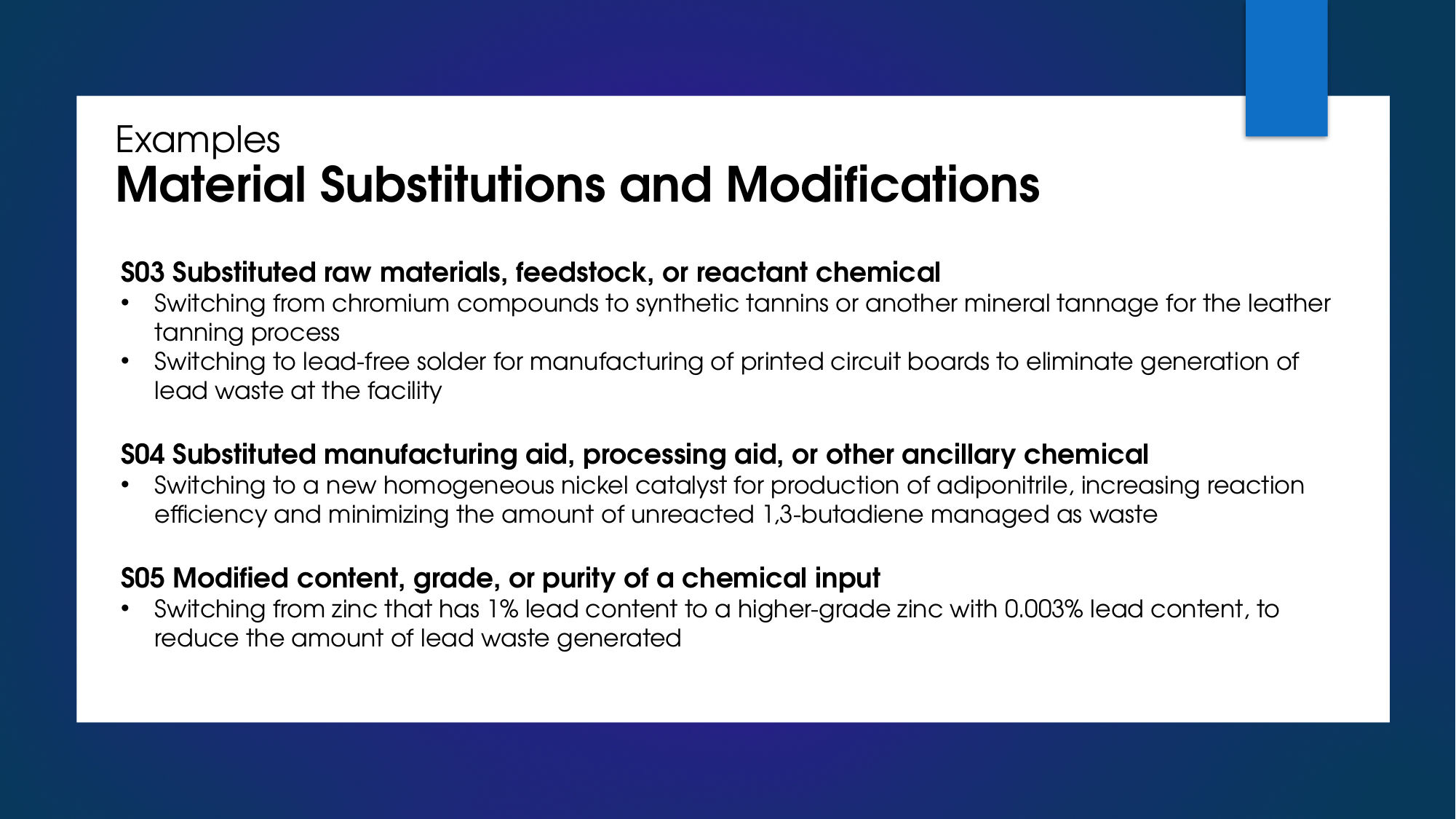

10

# Examples Material Substitutions and Modifications
S03 Substituted raw materials, feedstock, or reactant chemical
Switching from chromium compounds to synthetic tannins or another mineral tannage for the leather tanning process
Switching to lead-free solder for manufacturing of printed circuit boards to eliminate generation of lead waste at the facility

S04 Substituted manufacturing aid, processing aid, or other ancillary chemical
Switching to a new homogeneous nickel catalyst for production of adiponitrile, increasing reaction efficiency and minimizing the amount of unreacted 1,3-butadiene managed as waste

S05 Modified content, grade, or purity of a chemical input
Switching from zinc that has 1% lead content to a higher-grade zinc with 0.003% lead content, to reduce the amount of lead waste generated